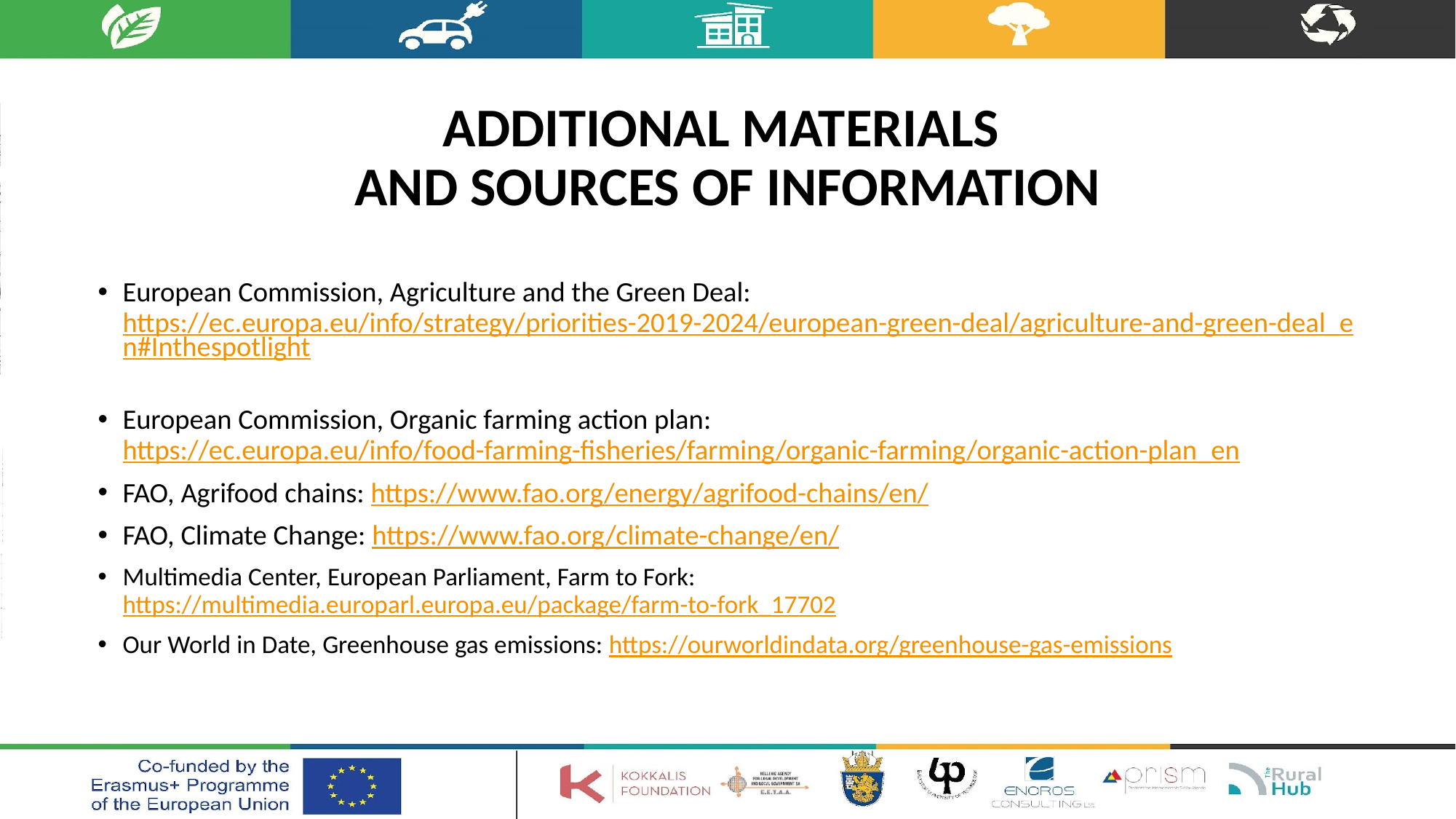

# Additional materials and sources of information
European Commission, Agriculture and the Green Deal: https://ec.europa.eu/info/strategy/priorities-2019-2024/european-green-deal/agriculture-and-green-deal_en#Inthespotlight
European Commission, Organic farming action plan: https://ec.europa.eu/info/food-farming-fisheries/farming/organic-farming/organic-action-plan_en
FAO, Agrifood chains: https://www.fao.org/energy/agrifood-chains/en/
FAO, Climate Change: https://www.fao.org/climate-change/en/
Multimedia Center, European Parliament, Farm to Fork: https://multimedia.europarl.europa.eu/package/farm-to-fork_17702
Our World in Date, Greenhouse gas emissions: https://ourworldindata.org/greenhouse-gas-emissions